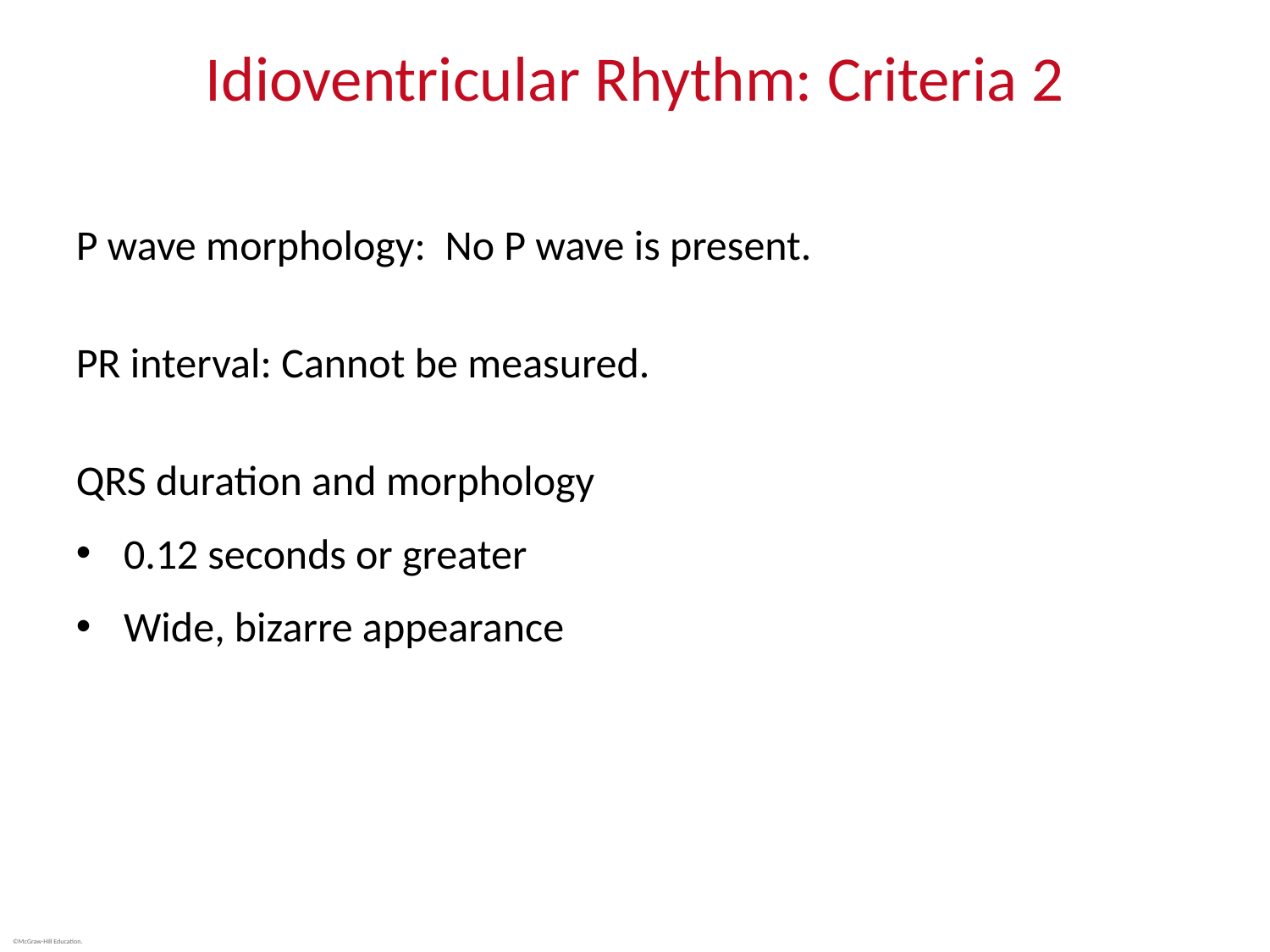

# Idioventricular Rhythm: Criteria 2
P wave morphology:  No P wave is present.
PR interval: Cannot be measured.
QRS duration and morphology
0.12 seconds or greater
Wide, bizarre appearance